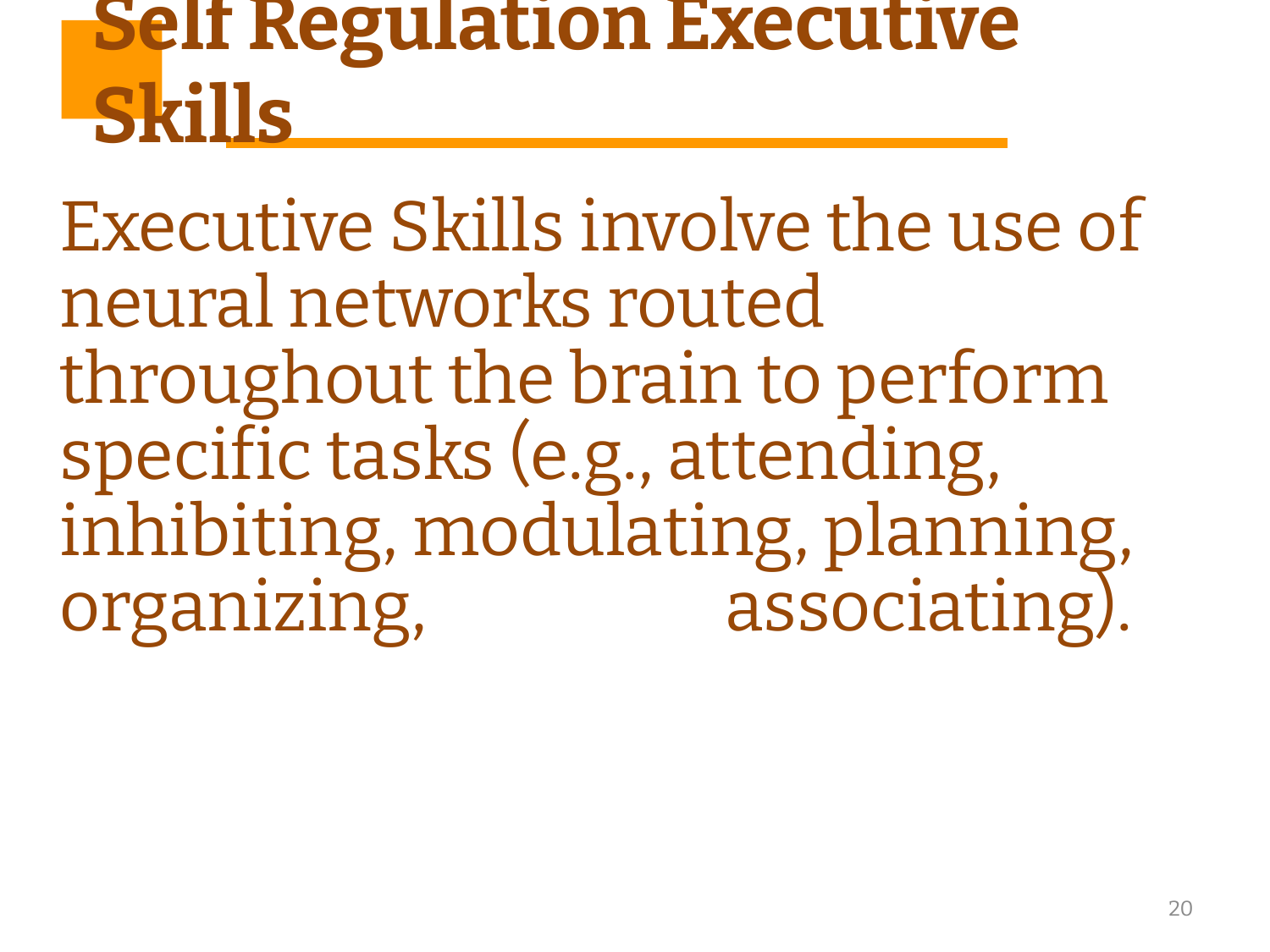

# Self Regulation Executive Skills

Executive Skills involve the use of neural networks routed throughout the brain to perform specific tasks (e.g., attending, inhibiting, modulating, planning, organizing,                     associating).
20